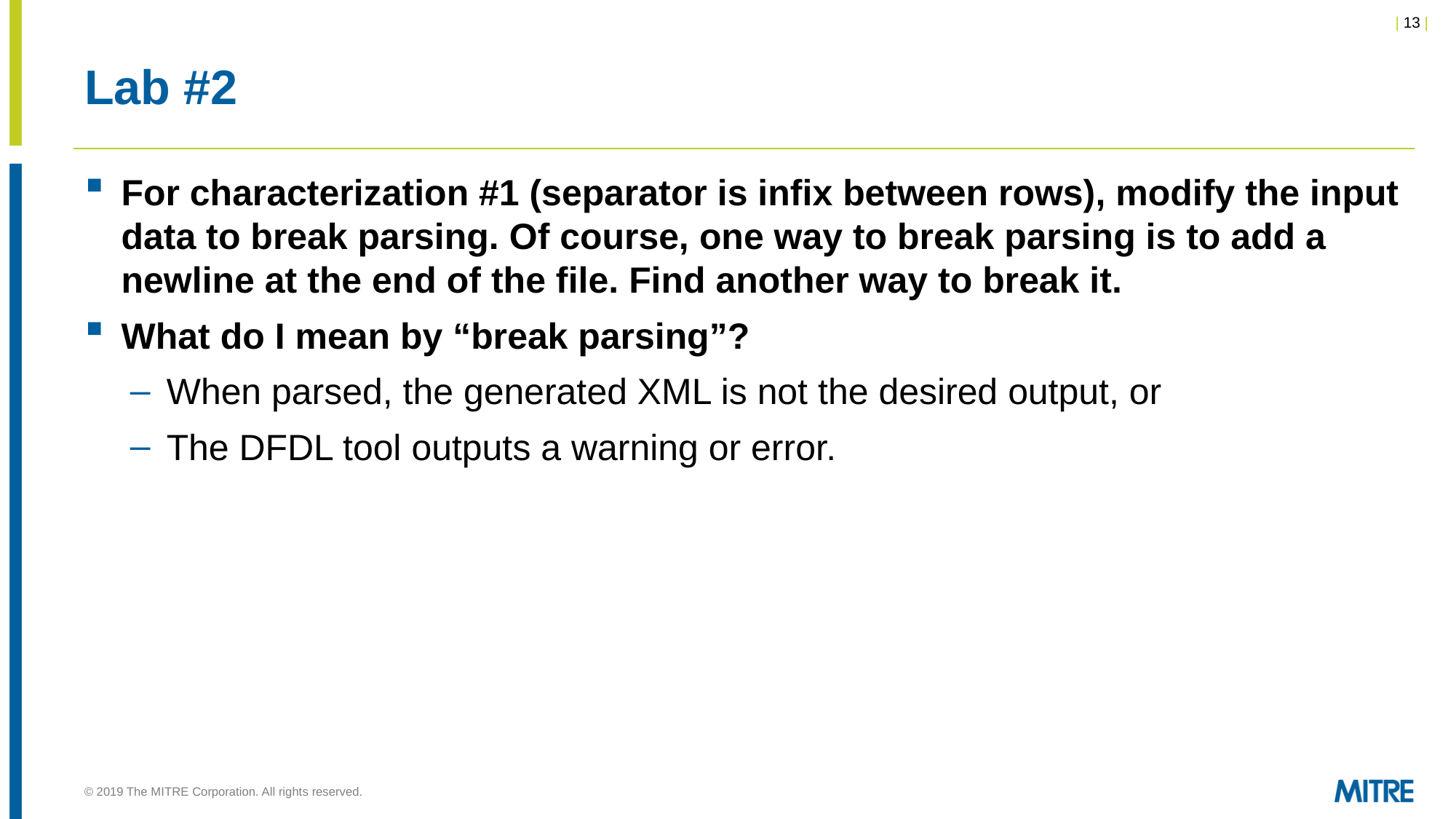

# Lab #2
For characterization #1 (separator is infix between rows), modify the input data to break parsing. Of course, one way to break parsing is to add a newline at the end of the file. Find another way to break it.
What do I mean by “break parsing”?
When parsed, the generated XML is not the desired output, or
The DFDL tool outputs a warning or error.
© 2019 The MITRE Corporation. All rights reserved.